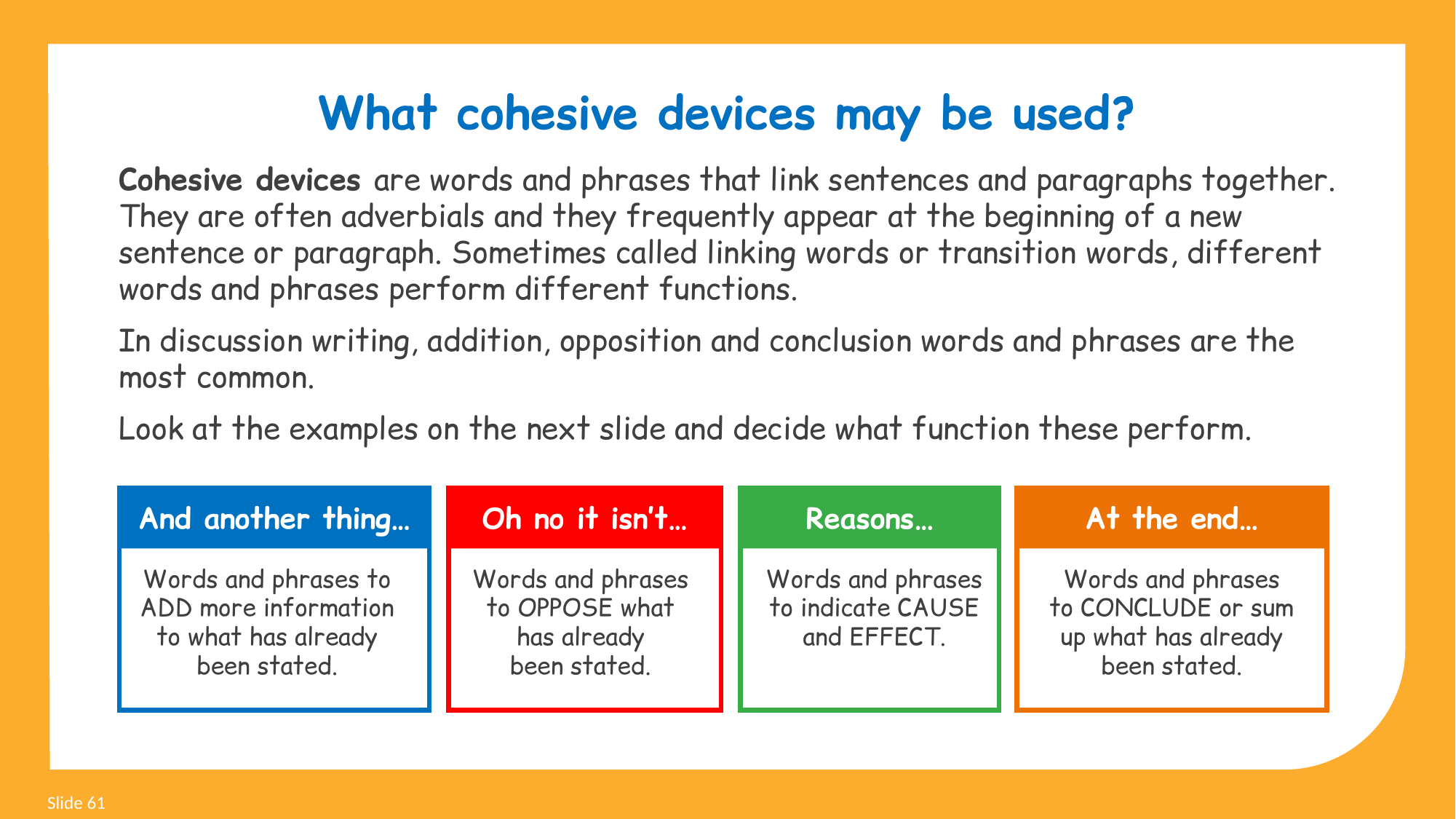

What cohesive devices may be used?
Cohesive devices are words and phrases that link sentences and paragraphs together. They are often adverbials and they frequently appear at the beginning of a new sentence or paragraph. Sometimes called linking words or transition words, different words and phrases perform different functions.
In discussion writing, addition, opposition and conclusion words and phrases are the most common.
Look at the examples on the next slide and decide what function these perform.

And another thing…
Oh no it isn’t…
Reasons…
At the end…
Words and phrases to ADD more information to what has already been stated.
Words and phrases to OPPOSE what has already
been stated.
Words and phrases to indicate CAUSE and EFFECT.
Words and phrases
to CONCLUDE or sum
up what has already
been stated.
Slide 61